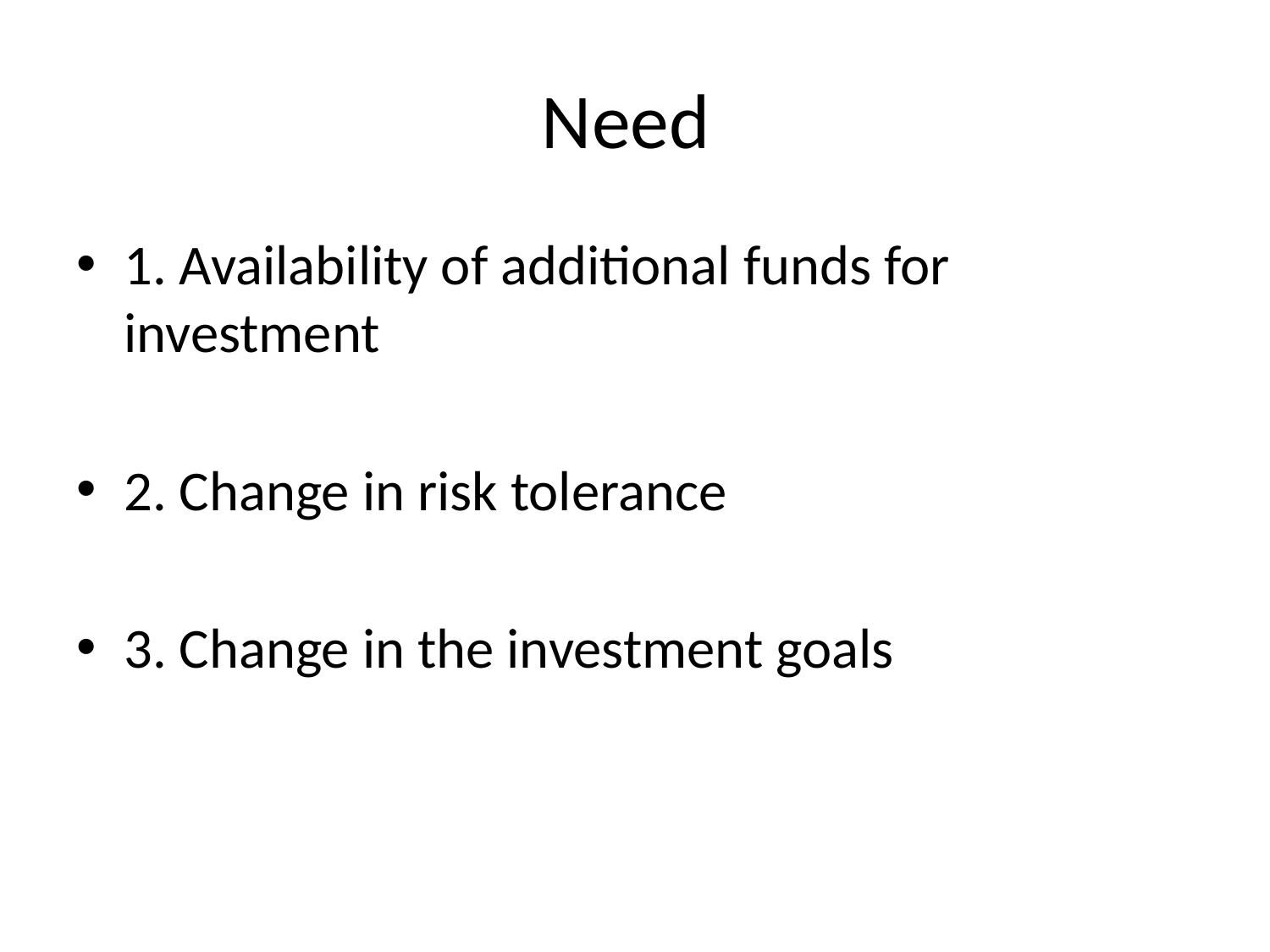

# Need
1. Availability of additional funds for investment

2. Change in risk tolerance

3. Change in the investment goals